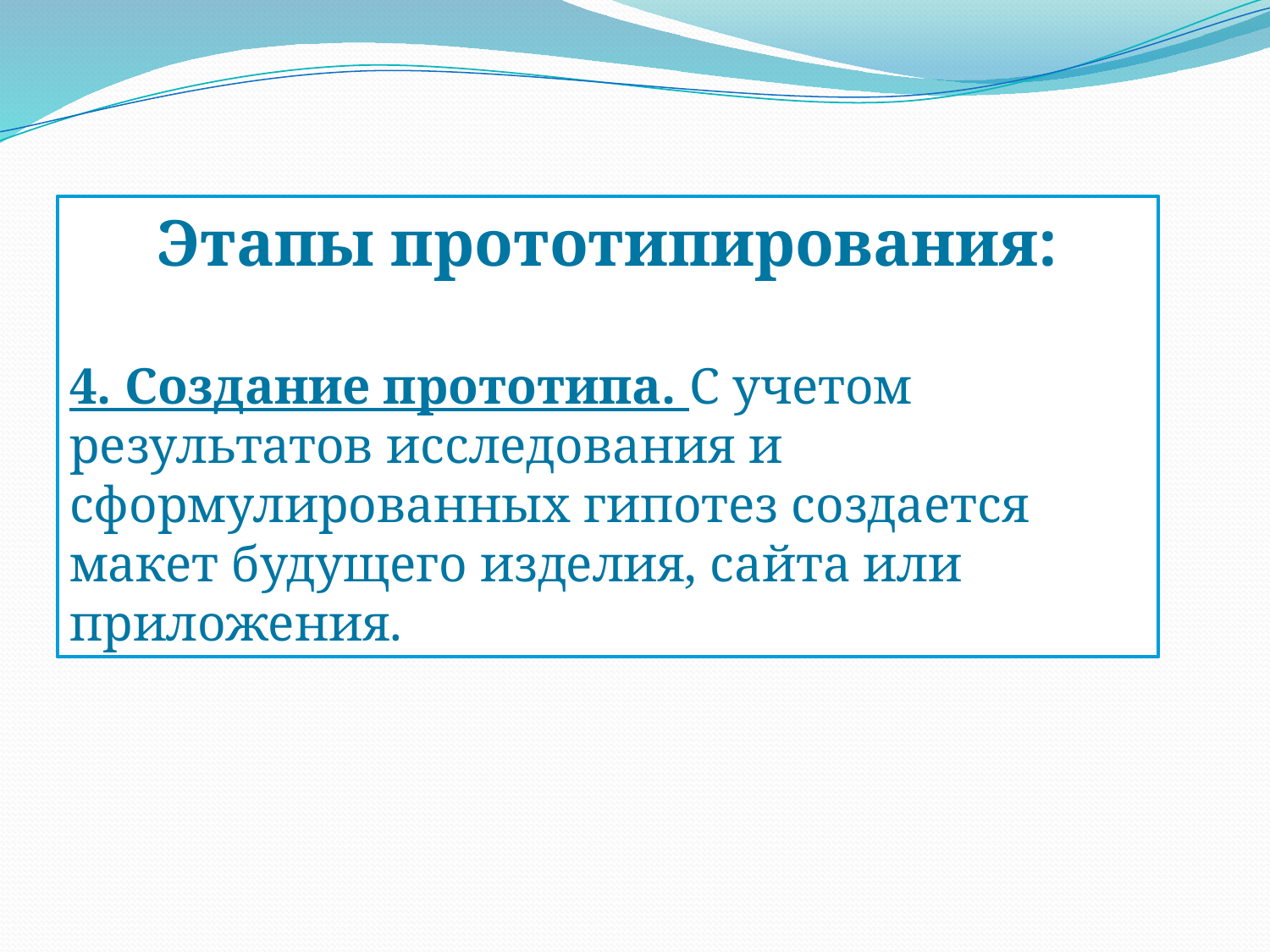

Этапы прототипирования:

4. Создание прототипа. С учетом результатов исследования и сформулированных гипотез создается макет будущего изделия, сайта или приложения.